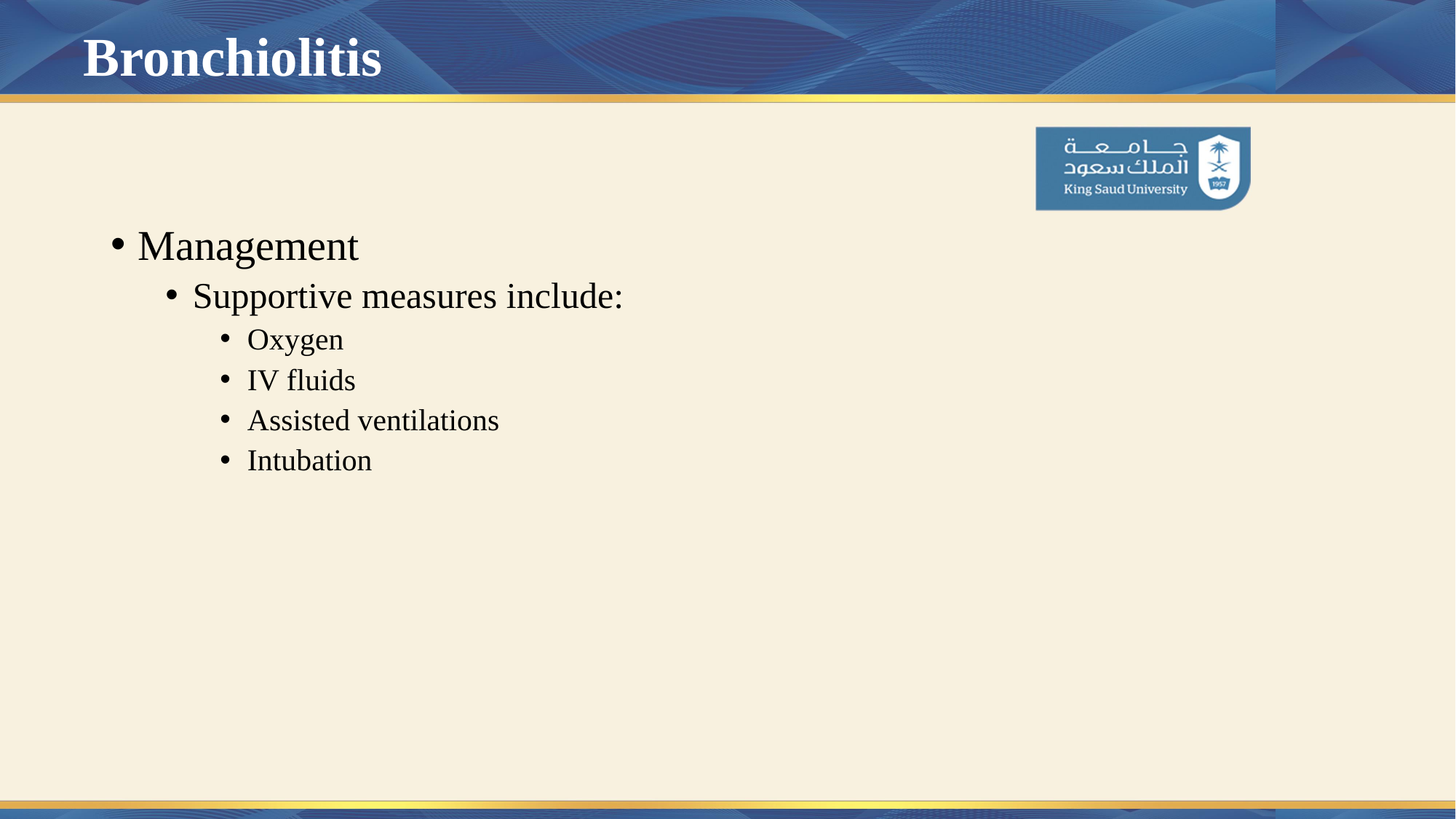

# Bronchiolitis
Management
Supportive measures include:
Oxygen
IV fluids
Assisted ventilations
Intubation